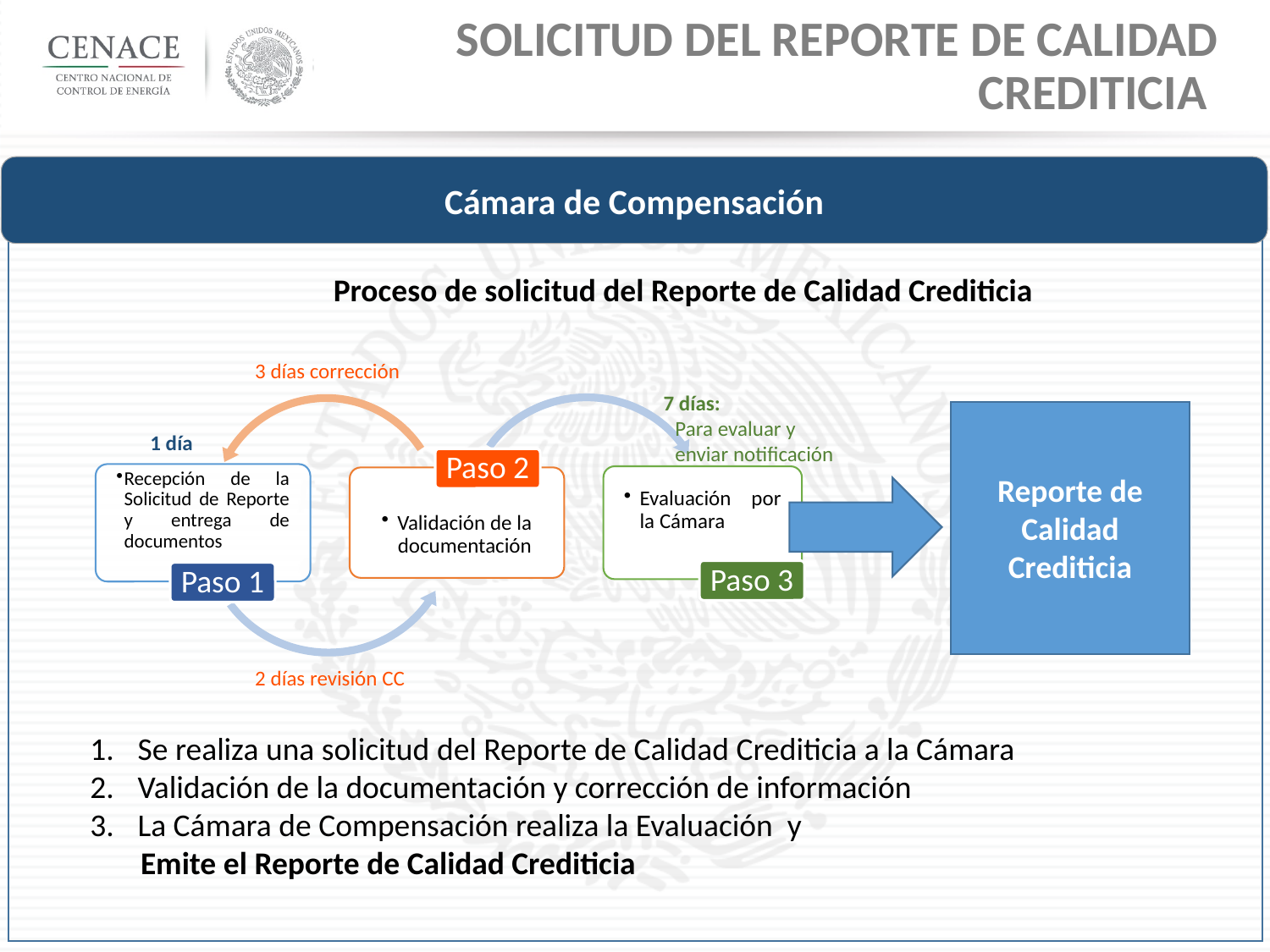

Solicitud del Reporte de Calidad Crediticia
Cámara de Compensación

Proceso de solicitud del Reporte de Calidad Crediticia

3 días corrección
7 días:
Para evaluar y
enviar notificación

Reporte de Calidad Crediticia
Recepción de la Solicitud de Reporte y entrega de documentos
Paso 1
Validación de la documentación
Paso 2
Evaluación por la Cámara
Paso 3

1 día
2 días revisión CC
Se realiza una solicitud del Reporte de Calidad Crediticia a la Cámara
Validación de la documentación y corrección de información
La Cámara de Compensación realiza la Evaluación  y
       Emite el Reporte de Calidad Crediticia
7